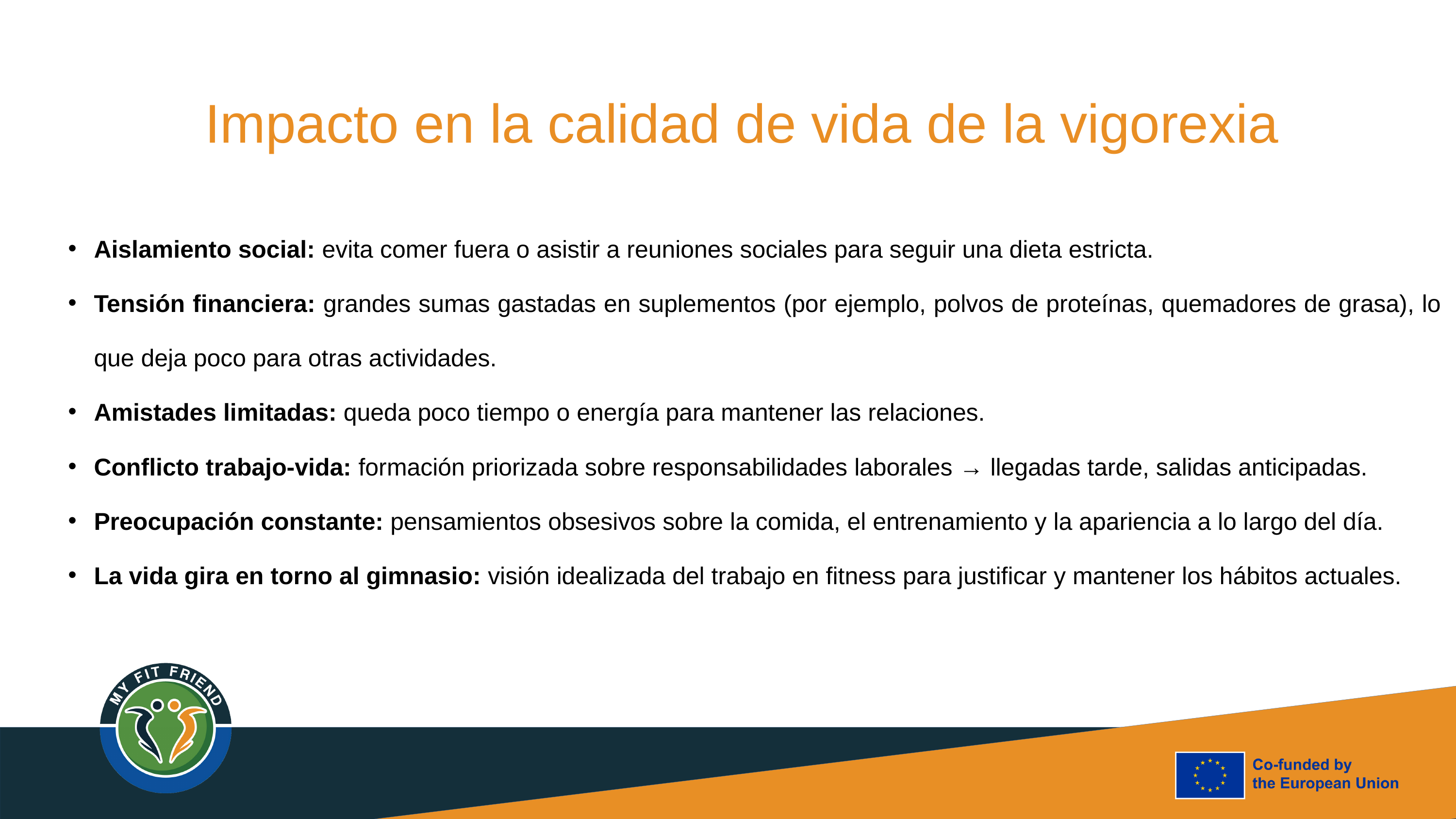

Impacto en la calidad de vida de la vigorexia

Aislamiento social: evita comer fuera o asistir a reuniones sociales para seguir una dieta estricta.
Tensión financiera: grandes sumas gastadas en suplementos (por ejemplo, polvos de proteínas, quemadores de grasa), lo que deja poco para otras actividades.
Amistades limitadas: queda poco tiempo o energía para mantener las relaciones.
Conflicto trabajo-vida: formación priorizada sobre responsabilidades laborales → llegadas tarde, salidas anticipadas.
Preocupación constante: pensamientos obsesivos sobre la comida, el entrenamiento y la apariencia a lo largo del día.
La vida gira en torno al gimnasio: visión idealizada del trabajo en fitness para justificar y mantener los hábitos actuales.